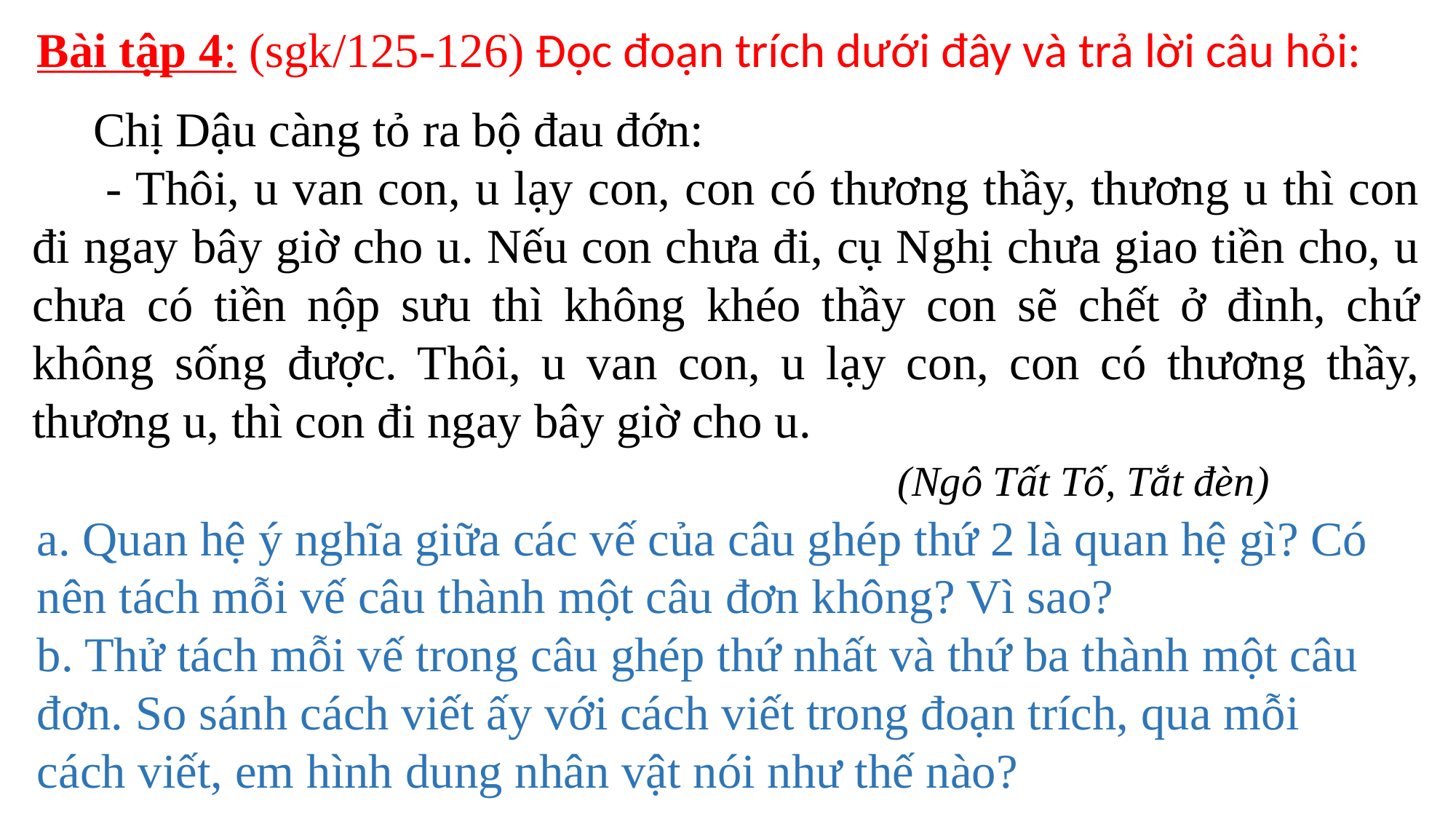

# Bài tập 4: (sgk/125-126) Đọc đoạn trích dưới đây và trả lời câu hỏi:
     Chị Dậu càng tỏ ra bộ đau đớn:
     - Thôi, u van con, u lạy con, con có thương thầy, thương u thì con đi ngay bây giờ cho u. Nếu con chưa đi, cụ Nghị chưa giao tiền cho, u chưa có tiền nộp sưu thì không khéo thầy con sẽ chết ở đình, chứ không sống được. Thôi, u van con, u lạy con, con có thương thầy, thương u, thì con đi ngay bây giờ cho u.
                                                                       (Ngô Tất Tố, Tắt đèn)
a. Quan hệ ý nghĩa giữa các vế của câu ghép thứ 2 là quan hệ gì? Có nên tách mỗi vế câu thành một câu đơn không? Vì sao?
b. Thử tách mỗi vế trong câu ghép thứ nhất và thứ ba thành một câu đơn. So sánh cách viết ấy với cách viết trong đoạn trích, qua mỗi cách viết, em hình dung nhân vật nói như thế nào?